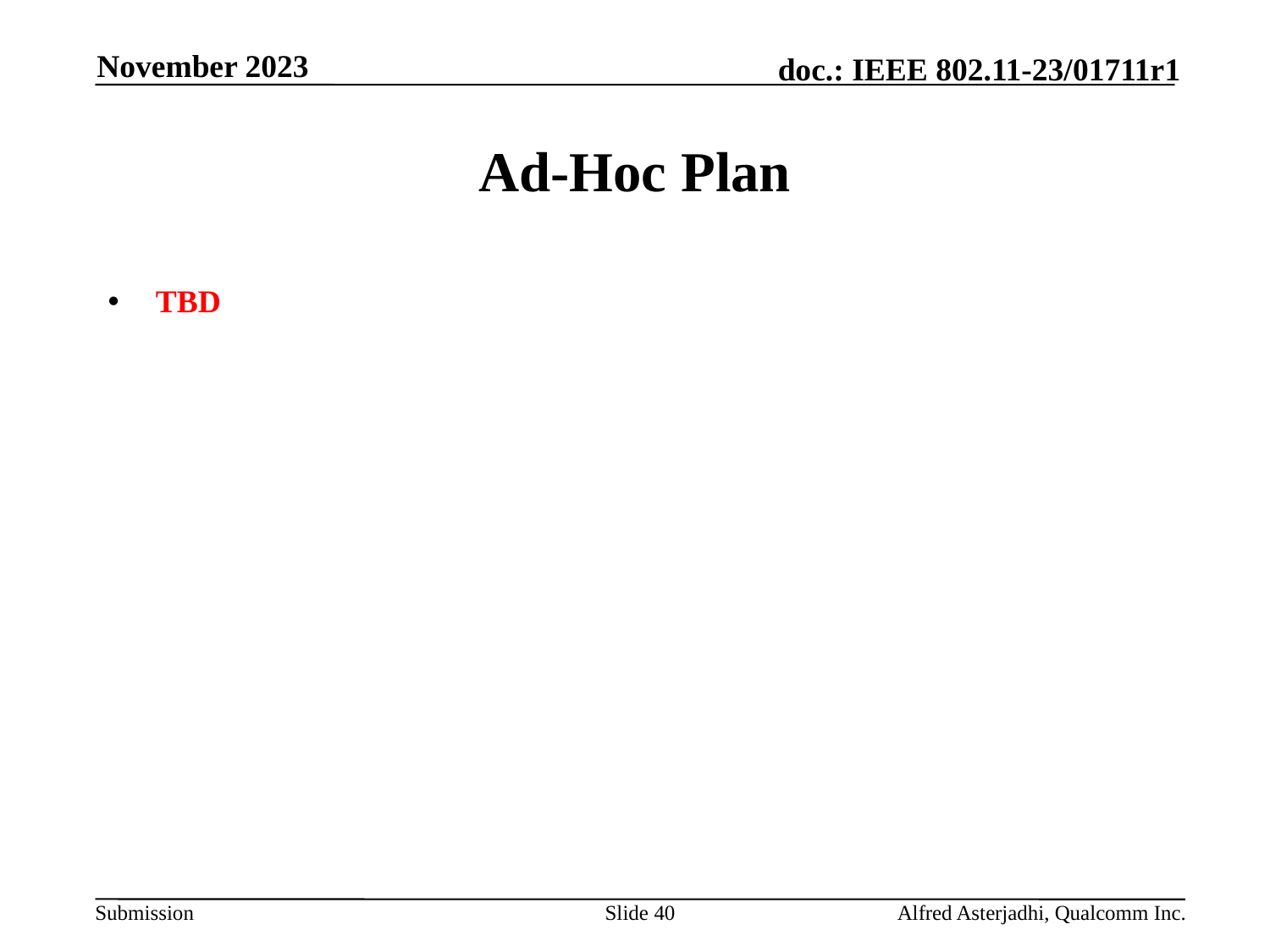

November 2023
# Ad-Hoc Plan
TBD
Slide 40
Alfred Asterjadhi, Qualcomm Inc.